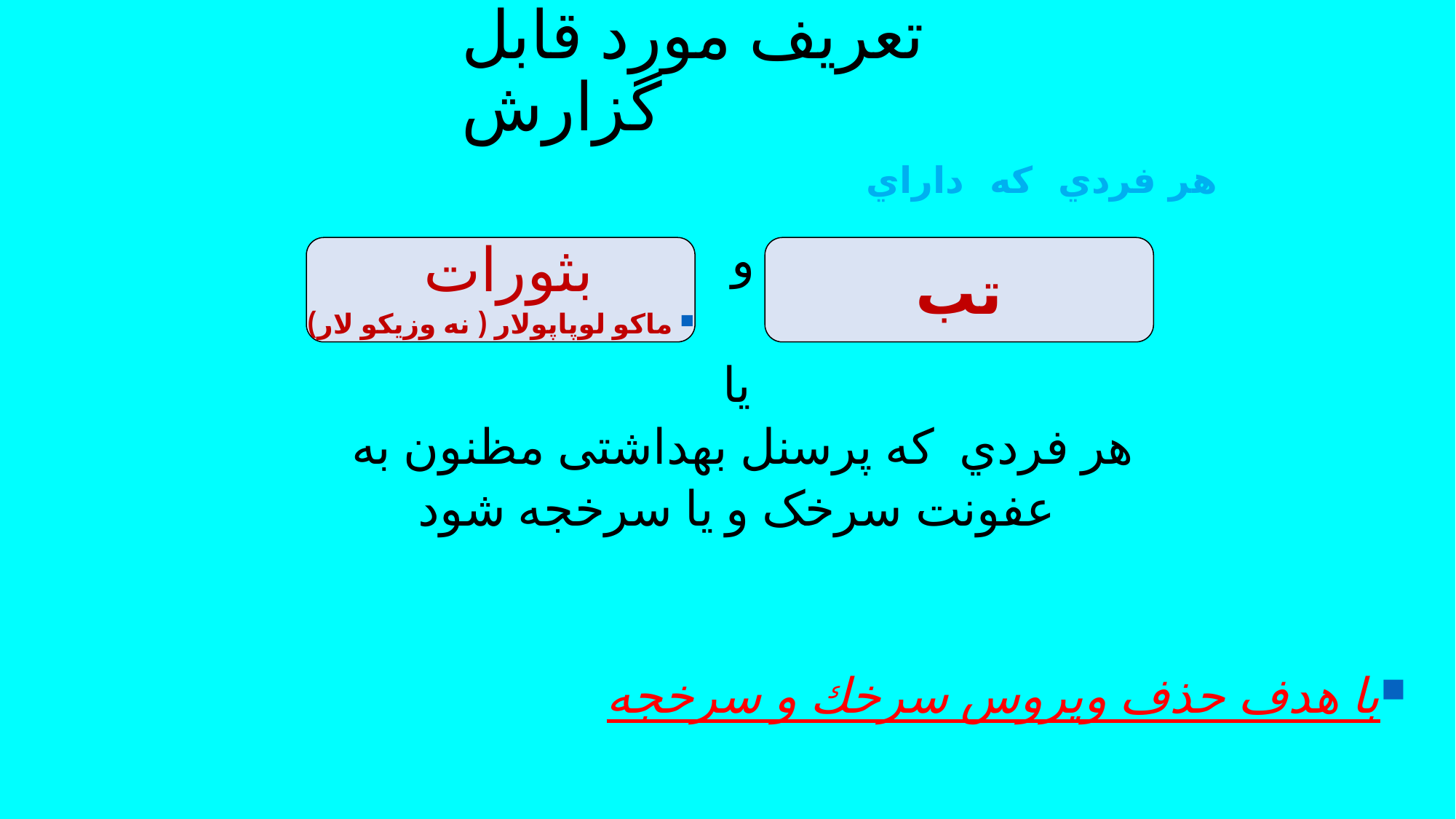

# تعريف مورد قابل گزارش
هر فردي  که  داراي

و

یا
هر فردي  که پرسنل بهداشتی مظنون به
عفونت سرخک و یا سرخجه شود

با هدف حذف ويروس سرخك و سرخجه
بثورات
 ماکو لوپاپولار ( نه وزیکو لار)

تب